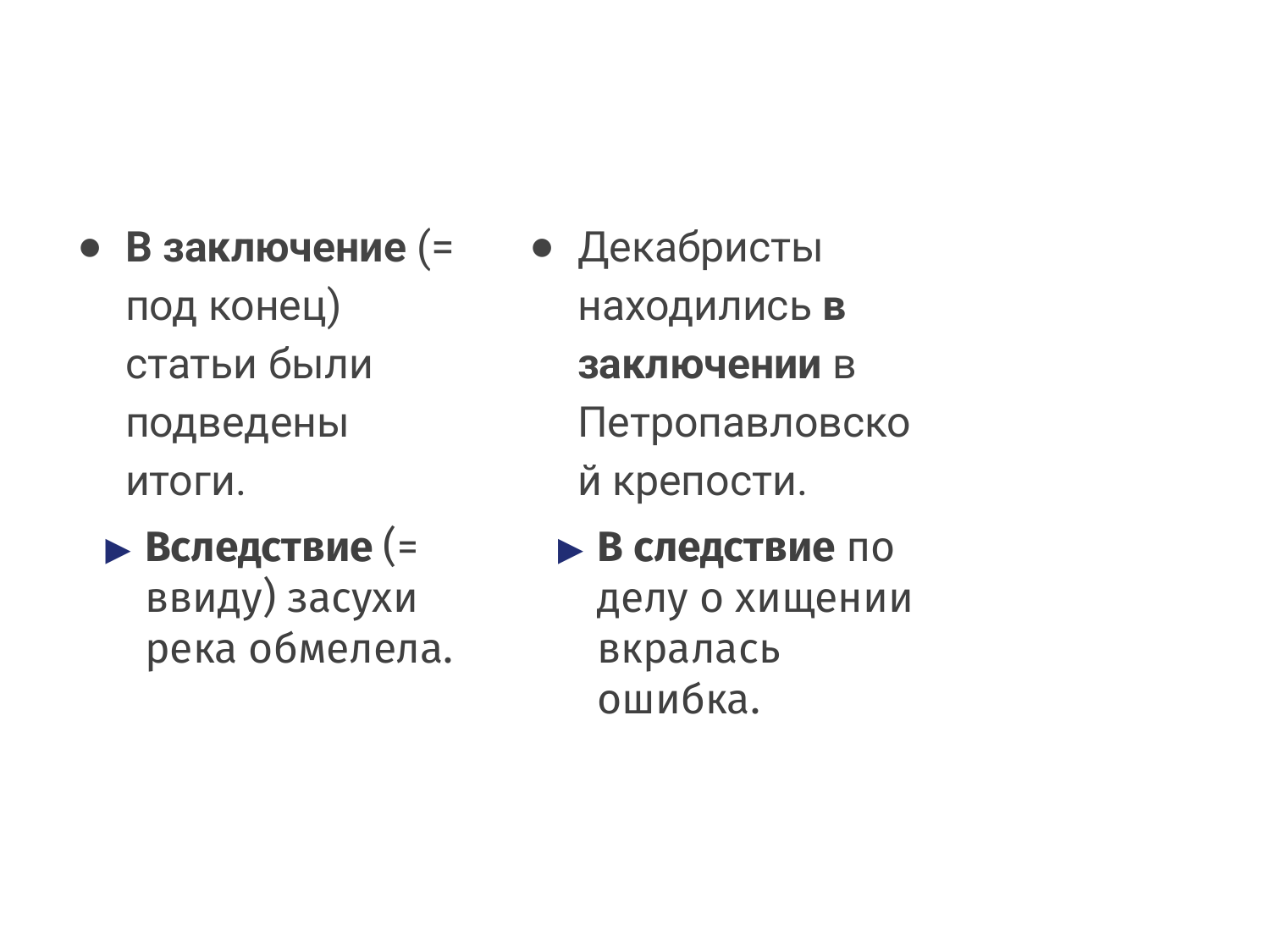

В заключение (= под конец) статьи были подведены итоги.

Декабристы находились в заключении в Петропавловской крепости.

Вследствие (= ввиду) засухи река обмелела.
В следствие по делу о хищении вкралась ошибка.